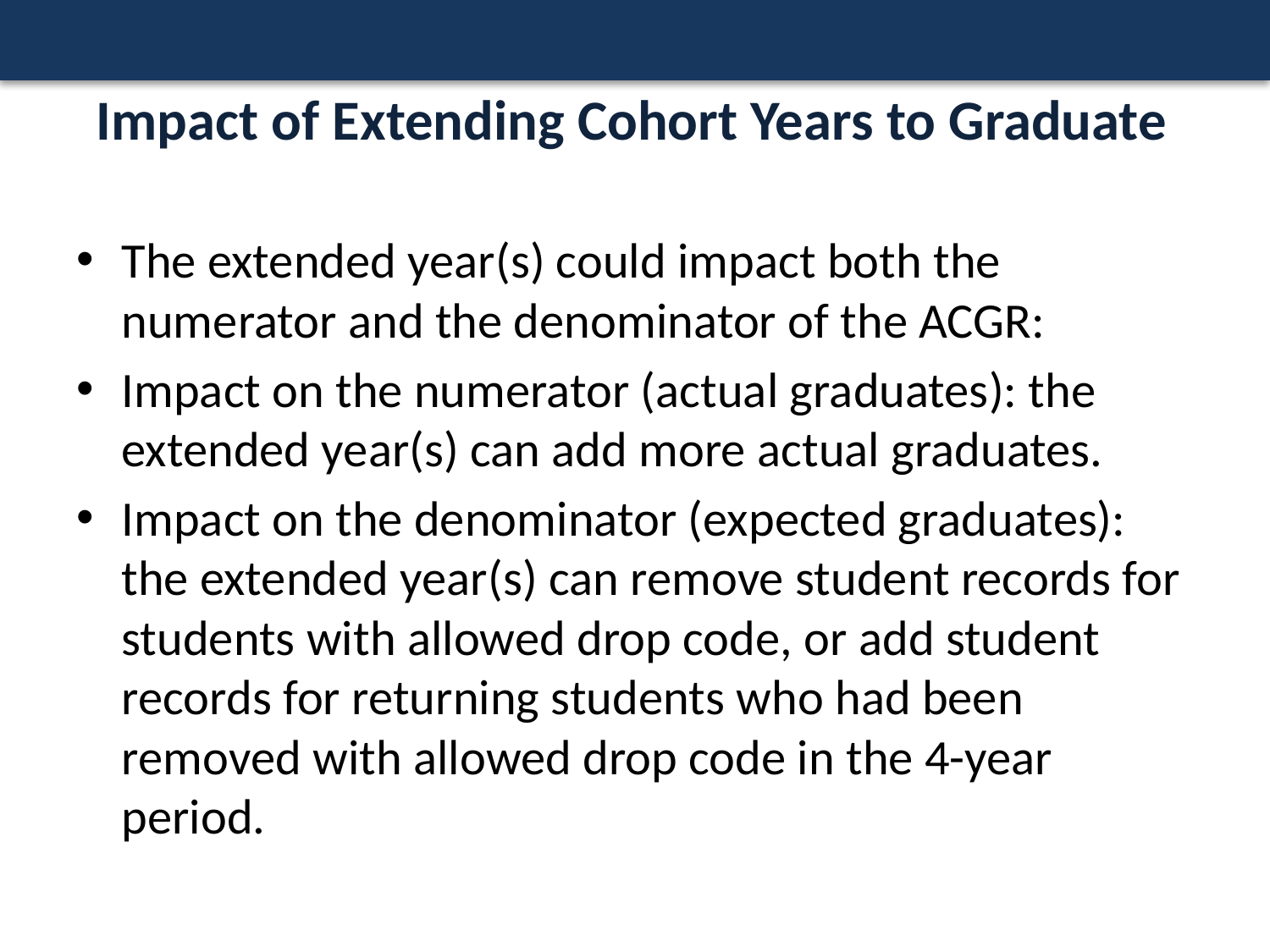

# Impact of Extending Cohort Years to Graduate
The extended year(s) could impact both the numerator and the denominator of the ACGR:
Impact on the numerator (actual graduates): the extended year(s) can add more actual graduates.
Impact on the denominator (expected graduates): the extended year(s) can remove student records for students with allowed drop code, or add student records for returning students who had been removed with allowed drop code in the 4-year period.